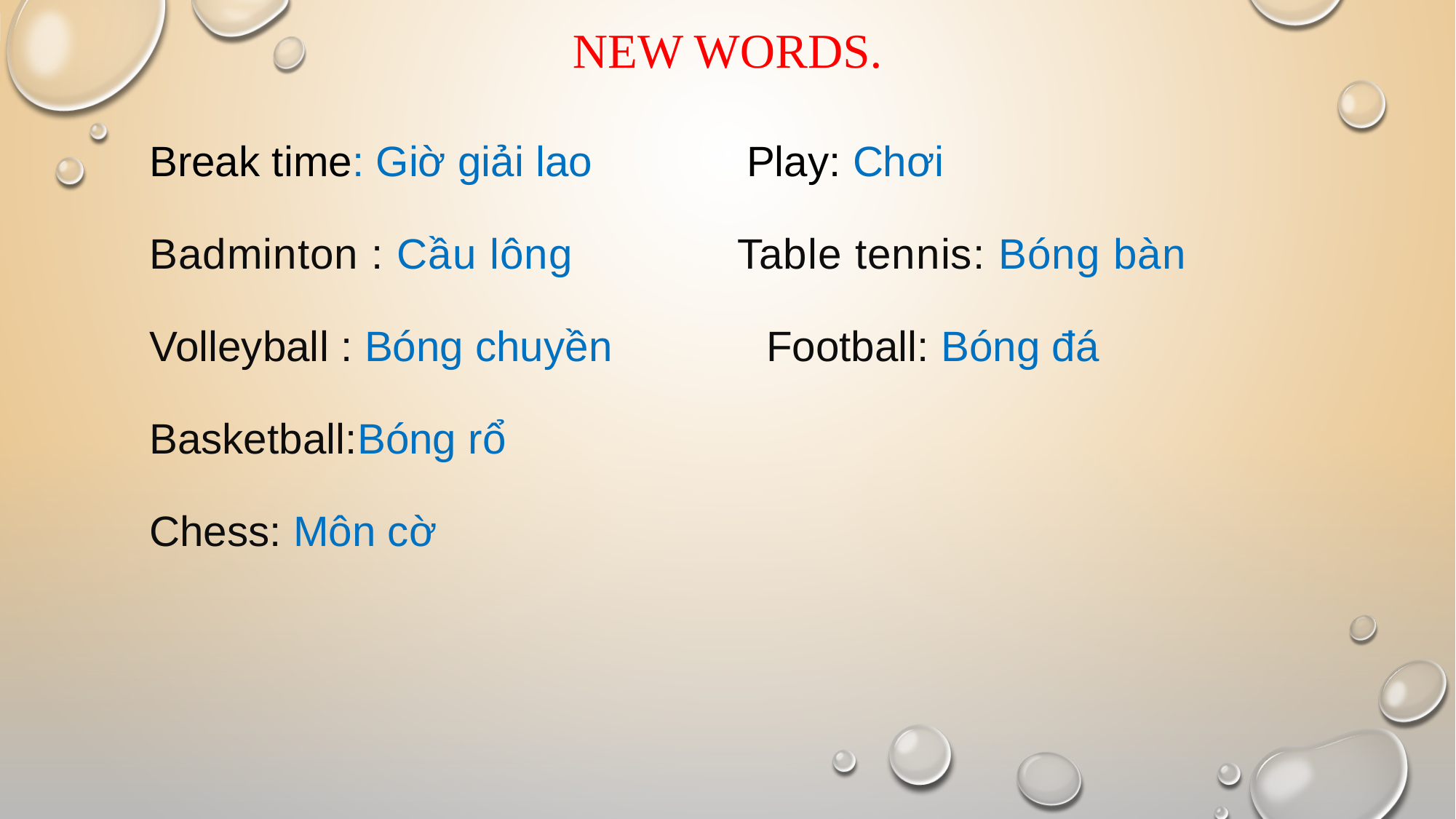

# New words.
Break time: Giờ giải lao             Play: Chơi
Badminton : Cầu lông             Table tennis: Bóng bàn
Volleyball : Bóng chuyền             Football: Bóng đá
Basketball:Bóng rổ
Chess: Môn cờ